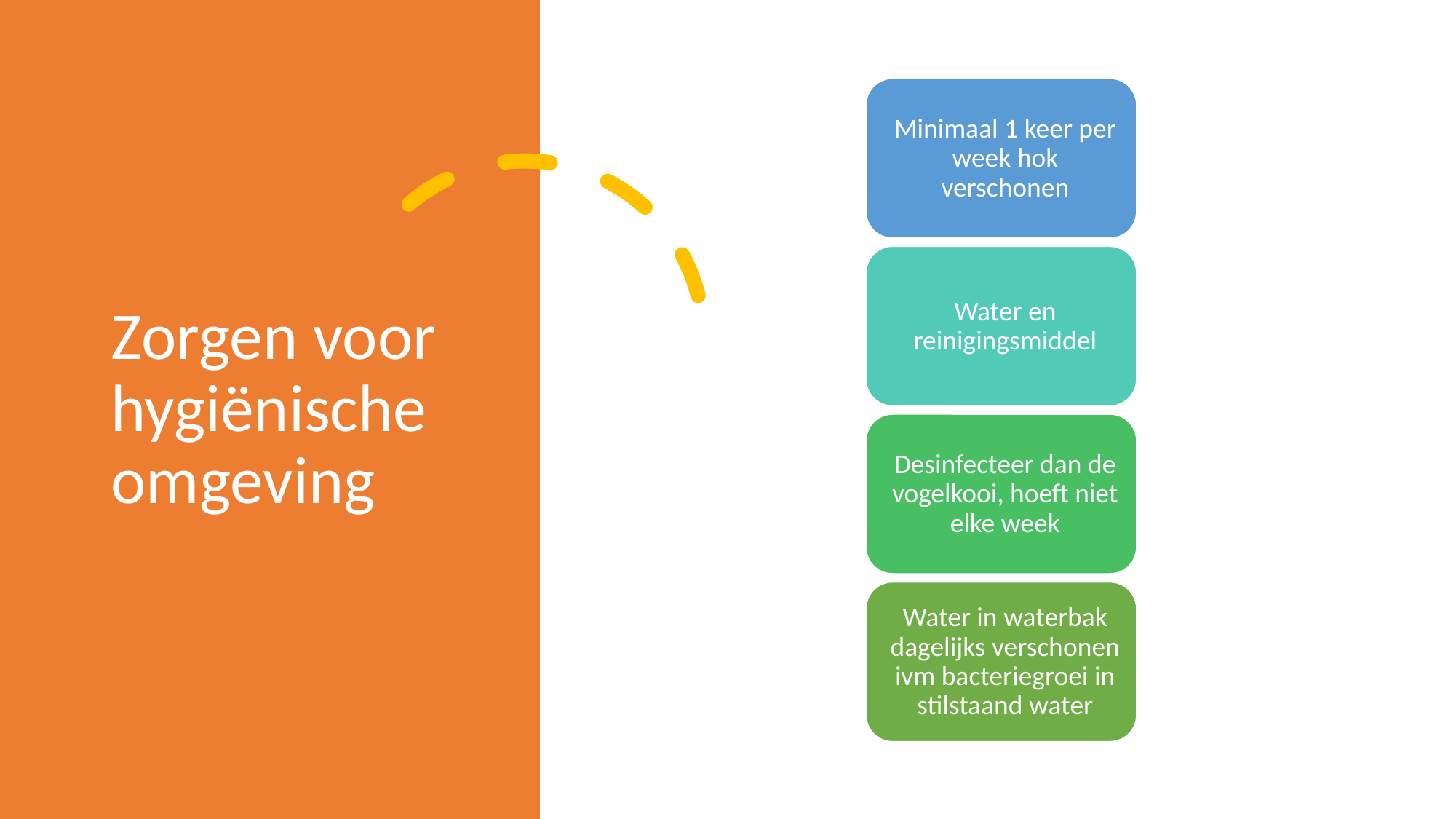

# Zorgen voor hygiënische omgeving
Minimaal 1 keer per week hok verschonen
Water en reinigingsmiddel
Desinfecteer dan de vogelkooi, hoeft niet elke week
Water in waterbak dagelijks verschonen ivm bacteriegroei in stilstaand water